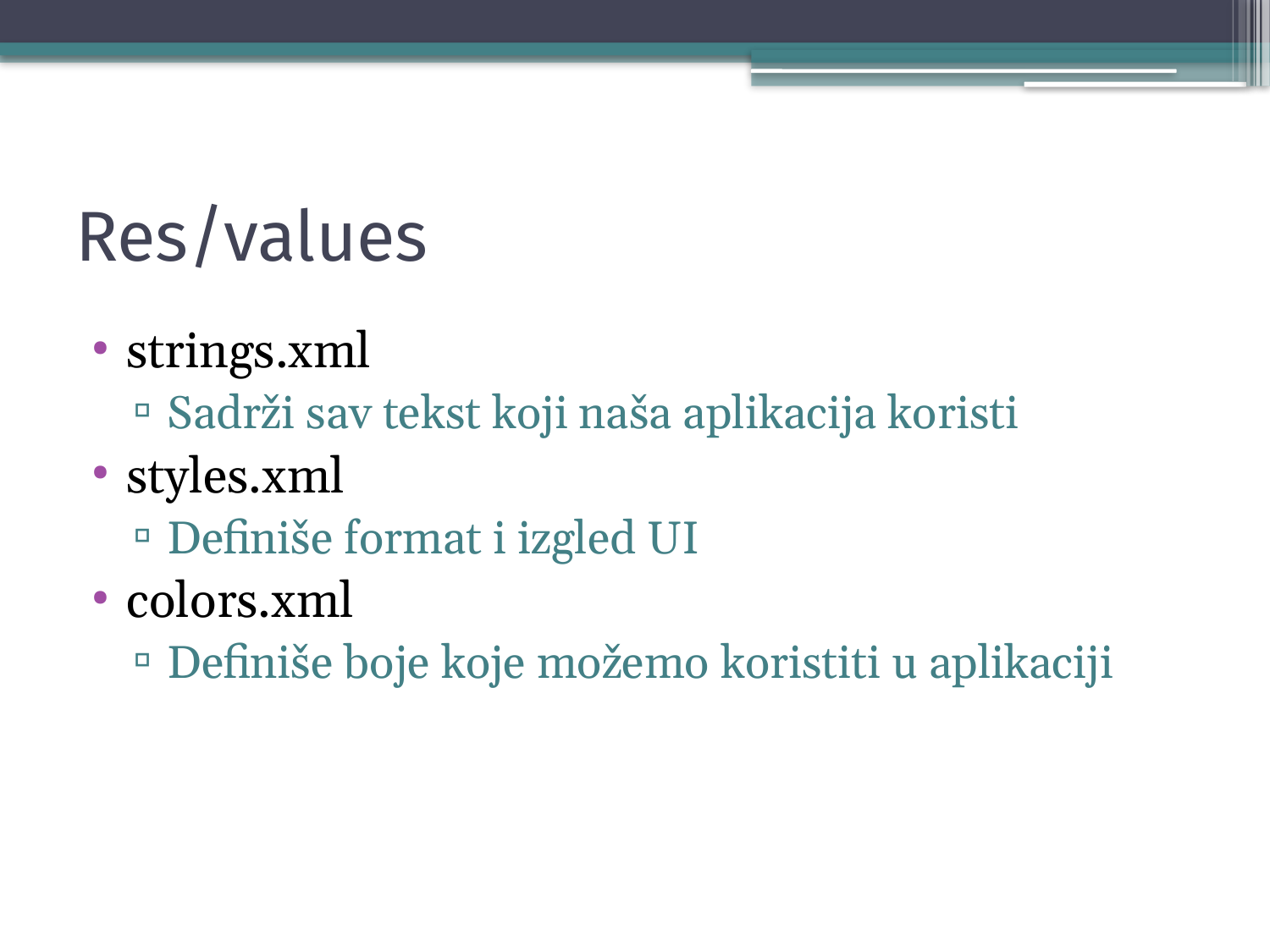

# Res/values
strings.xml
Sadrži sav tekst koji naša aplikacija koristi
styles.xml
Definiše format i izgled UI
colors.xml
Definiše boje koje možemo koristiti u aplikaciji